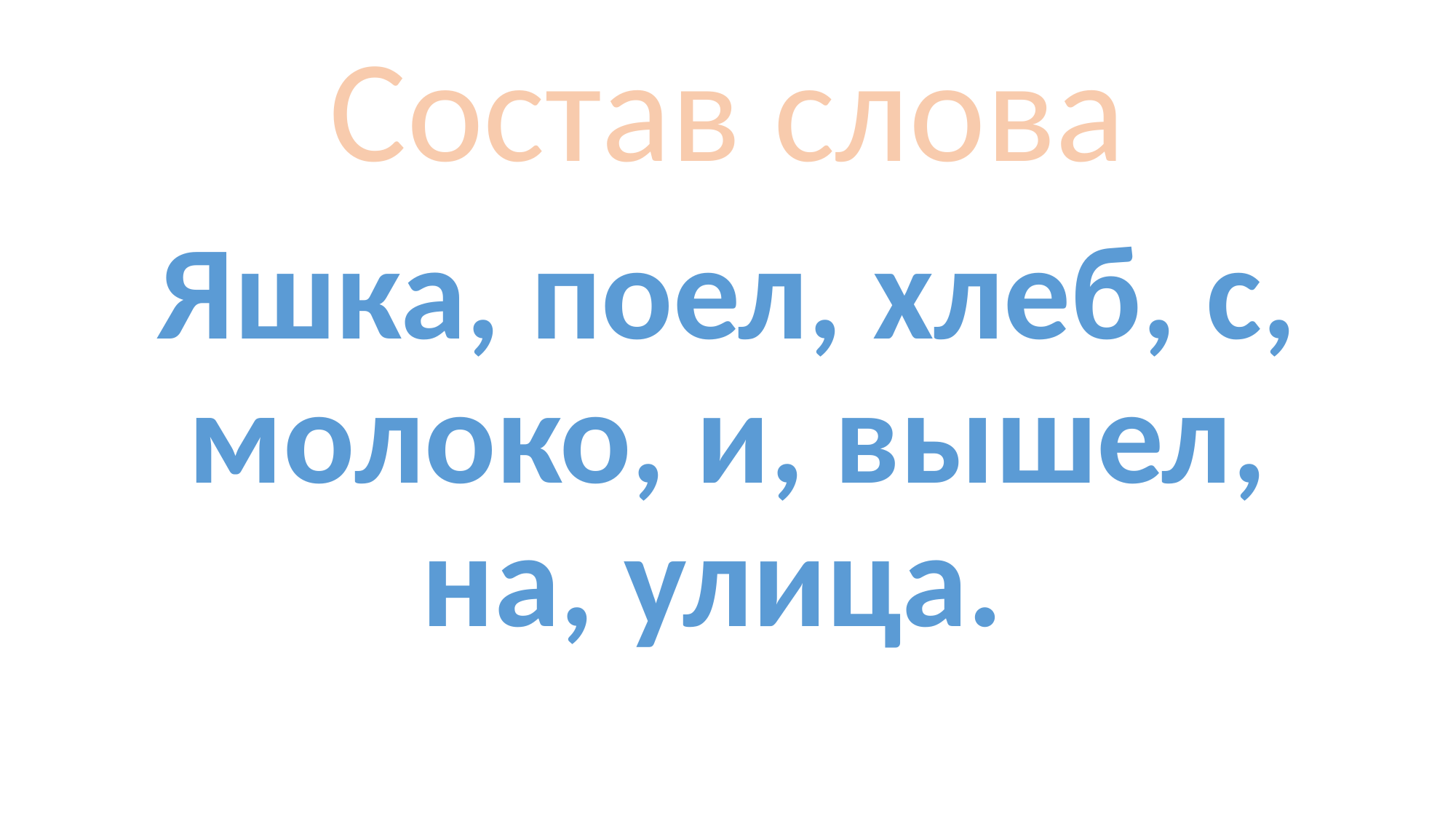

# Состав слова
Яшка, поел, хлеб, с, молоко, и, вышел, на, улица.